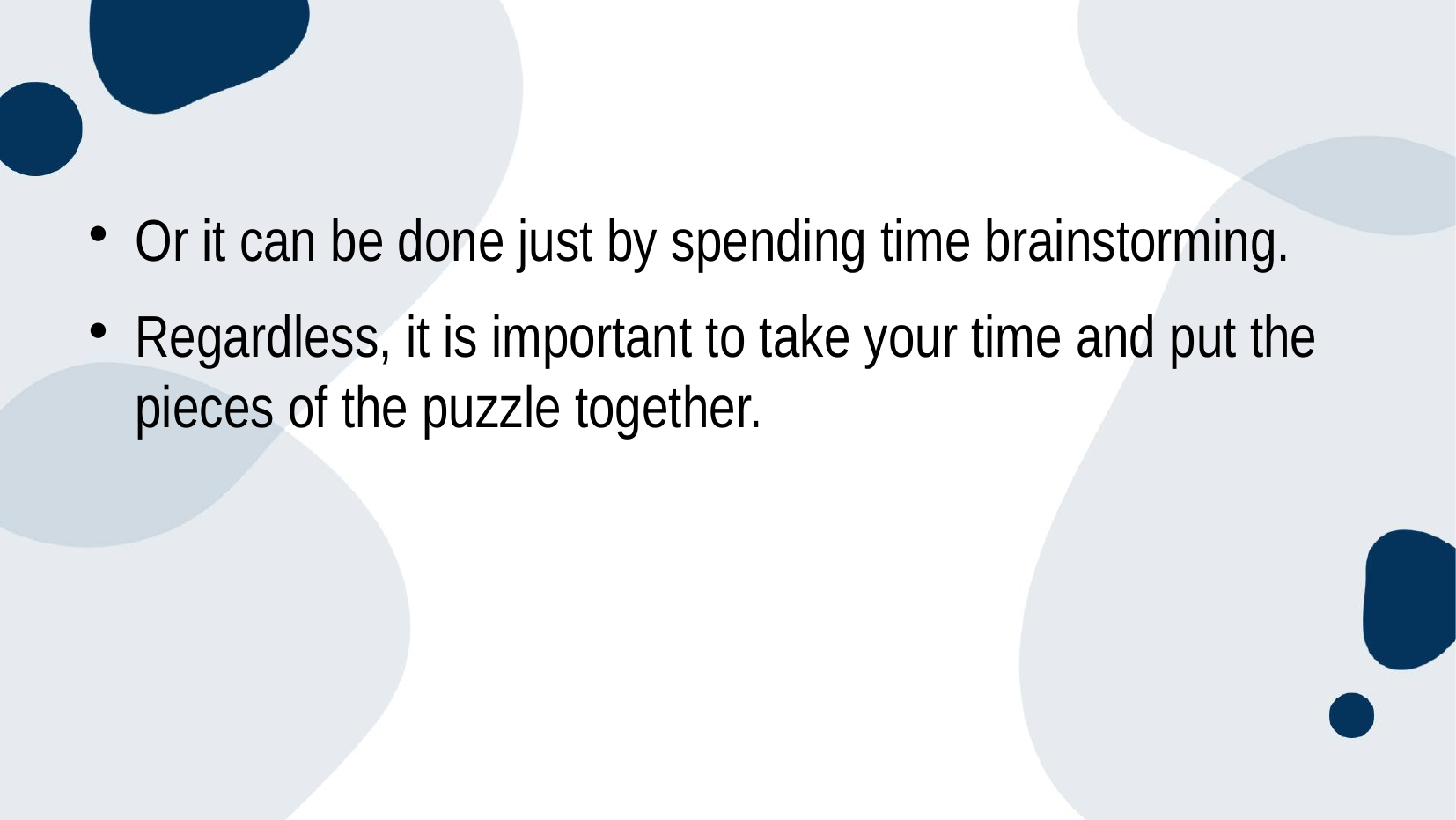

#
Or it can be done just by spending time brainstorming.
Regardless, it is important to take your time and put the pieces of the puzzle together.